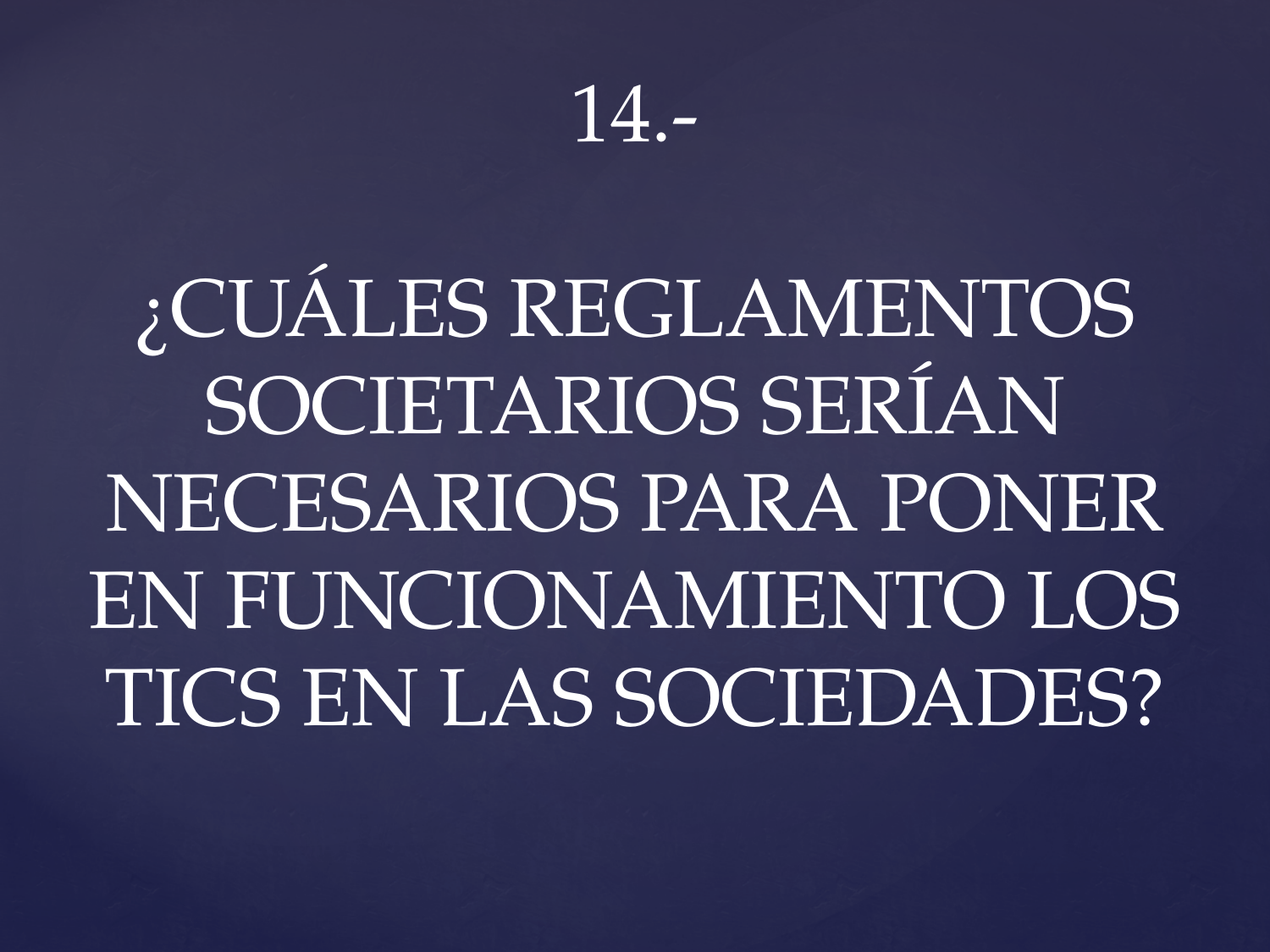

# 14.- ¿CUÁLES REGLAMENTOS SOCIETARIOS SERÍAN NECESARIOS PARA PONER EN FUNCIONAMIENTO LOS TICS EN LAS SOCIEDADES?